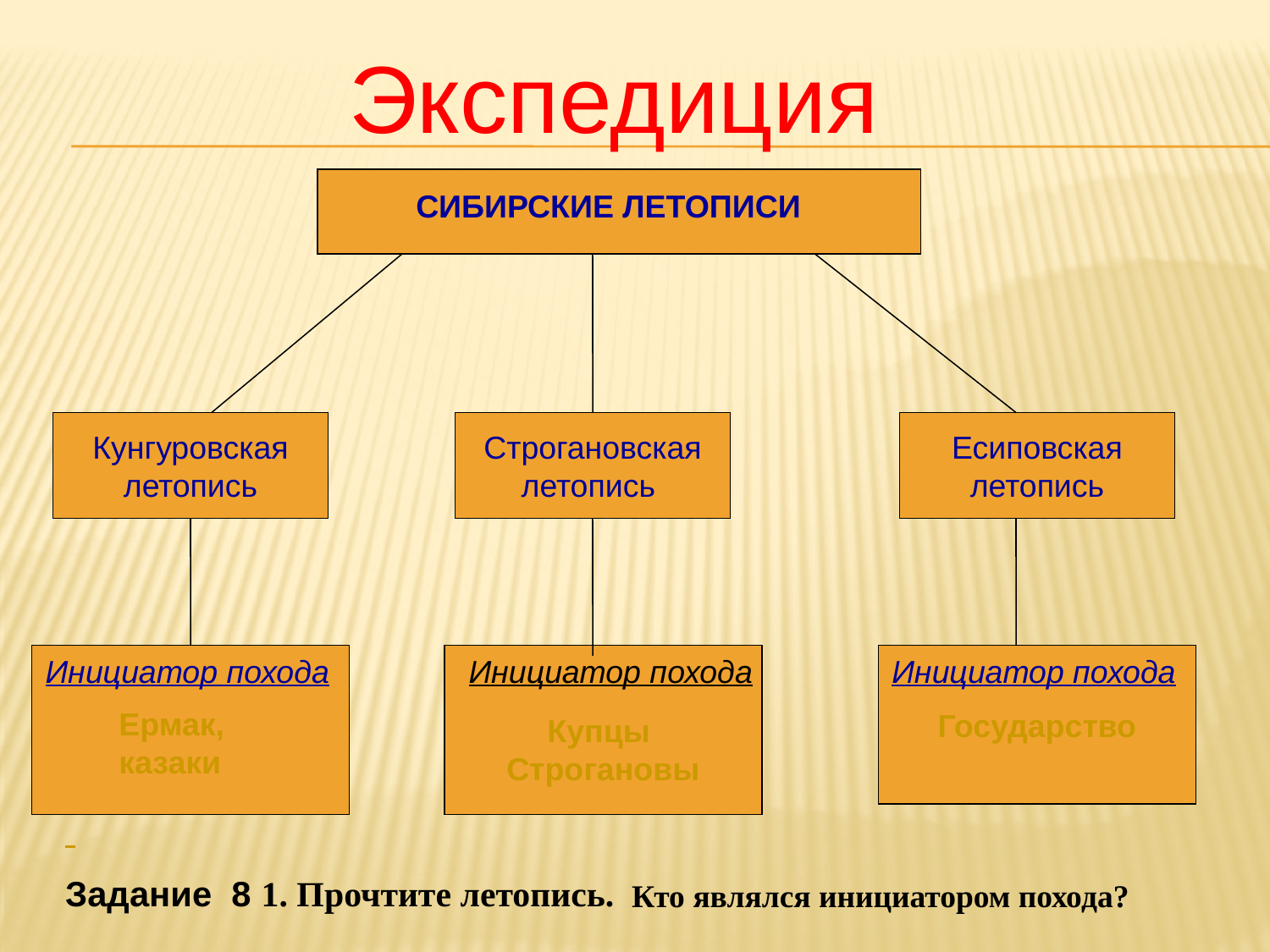

Экспедиция ЕРМАКА.
#

СИБИРСКИЕ ЛЕТОПИСИ

Кунгуровская
 летопись
Строгановская
летопись
Есиповская
 летопись

Кто являлся инициатором похода?

Инициатор похода

Купцы
Строгановы

Инициатор похода
Государство
Инициатор похода
Ермак,
казаки

Задание  8 1. Прочтите летопись.